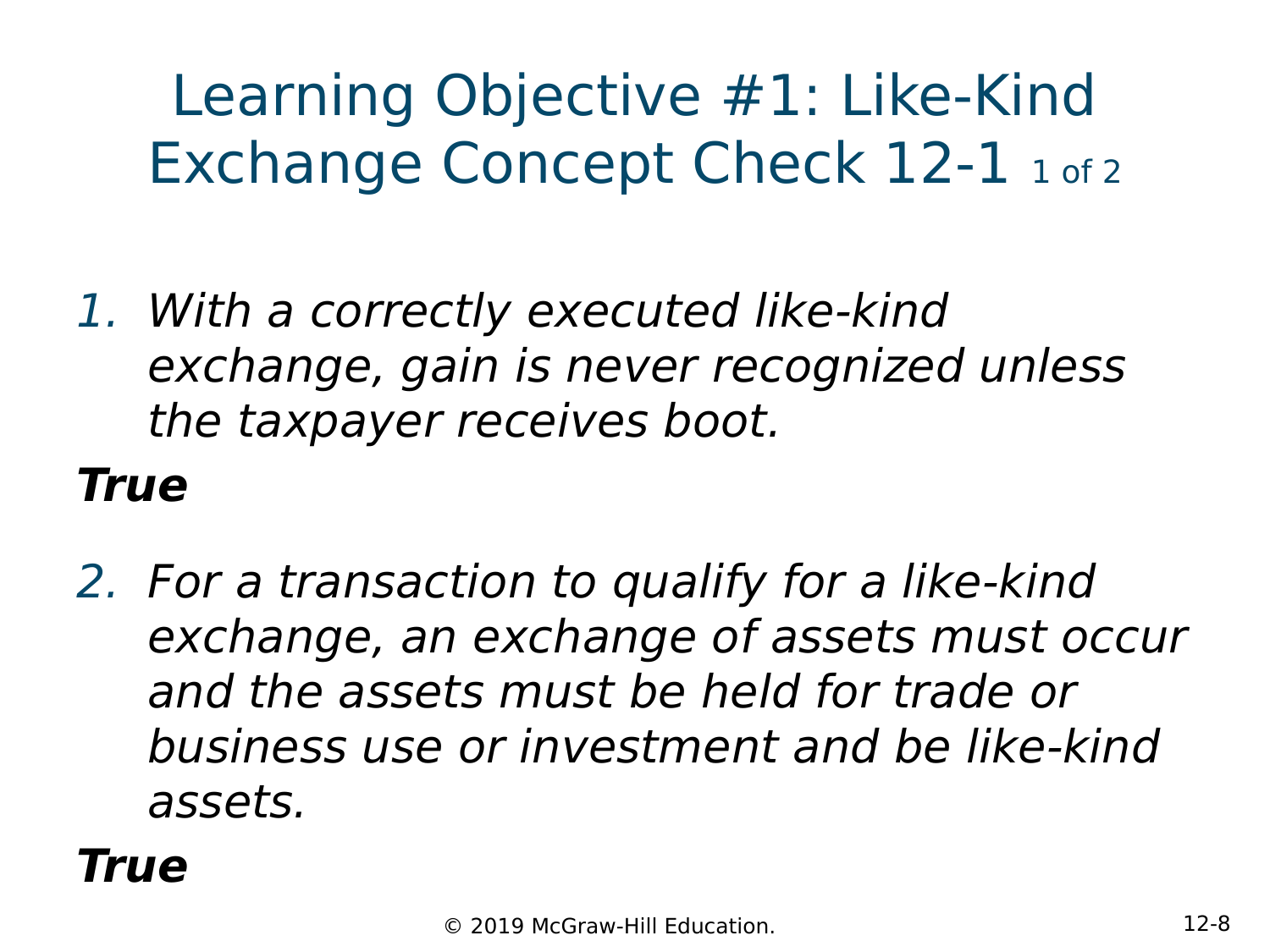

# Learning Objective #1: Like-Kind Exchange Concept Check 12-1 1 of 2
With a correctly executed like-kind exchange, gain is never recognized unless the taxpayer receives boot.
True
For a transaction to qualify for a like-kind exchange, an exchange of assets must occur and the assets must be held for trade or business use or investment and be like-kind assets.
True